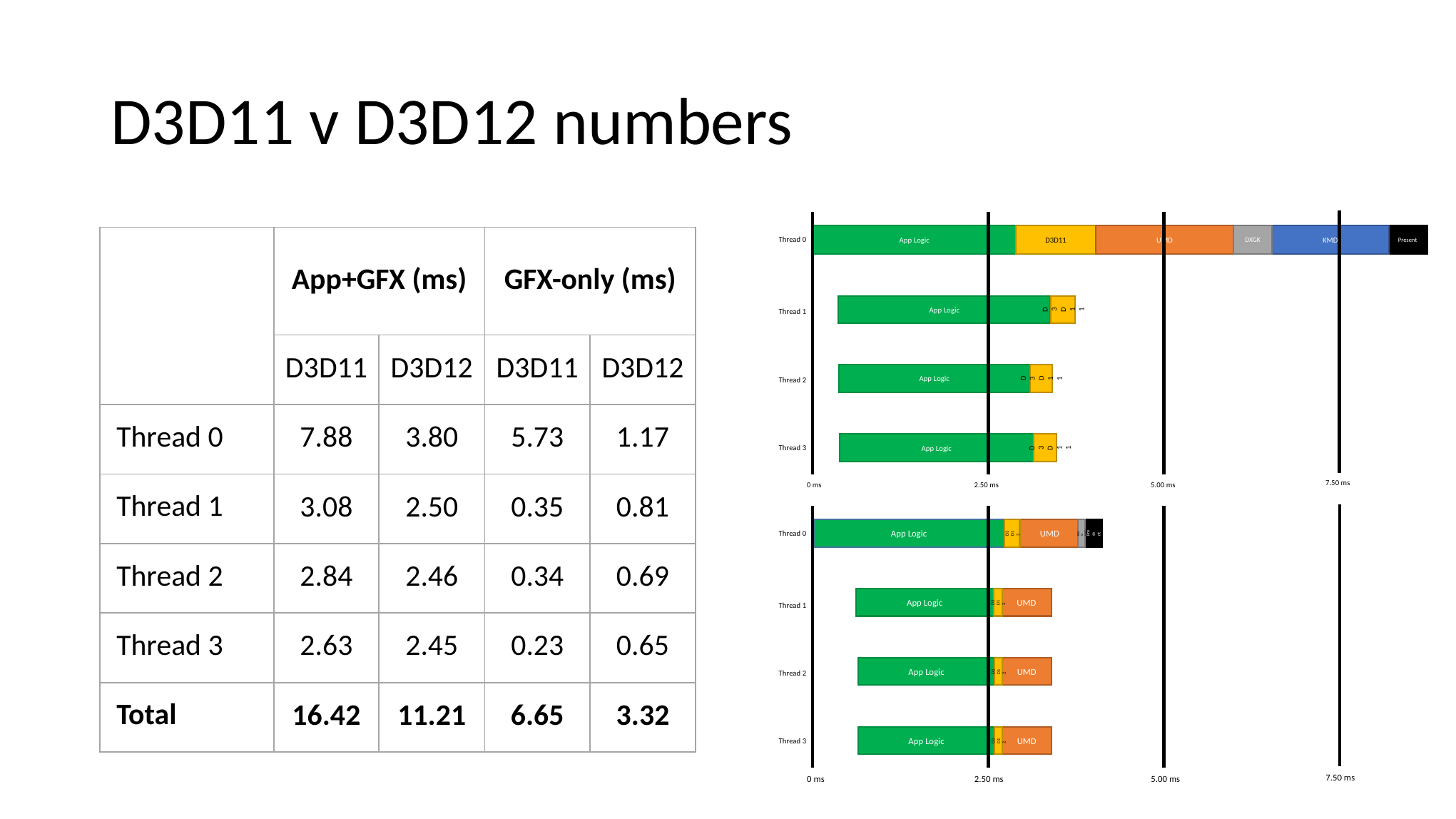

# D3D11 v D3D12 numbers
DXGK
KMD
Present
UMD
D3D11
App Logic
Thread 0
App Logic
D3D11
Thread 1
App Logic
D3D
11
Thread 2
App Logic
D3D11
Thread 3
7.50 ms
0 ms
2.50 ms
5.00 ms
D3D12
UMD
DXGK/KMD
App Logic
Present
Thread 0
App Logic
D3D12
UMD
Thread 1
App Logic
D3D12
UMD
Thread 2
App Logic
D3D12
UMD
Thread 3
7.50 ms
0 ms
2.50 ms
5.00 ms
|  | App+GFX (ms) |  | GFX-only (ms) |  |
| --- | --- | --- | --- | --- |
|  | D3D11 | D3D12 | D3D11 | D3D12 |
| Thread 0 | 7.88 | 3.80 | 5.73 | 1.17 |
| Thread 1 | 3.08 | 2.50 | 0.35 | 0.81 |
| Thread 2 | 2.84 | 2.46 | 0.34 | 0.69 |
| Thread 3 | 2.63 | 2.45 | 0.23 | 0.65 |
| Total | 16.42 | 11.21 | 6.65 | 3.32 |